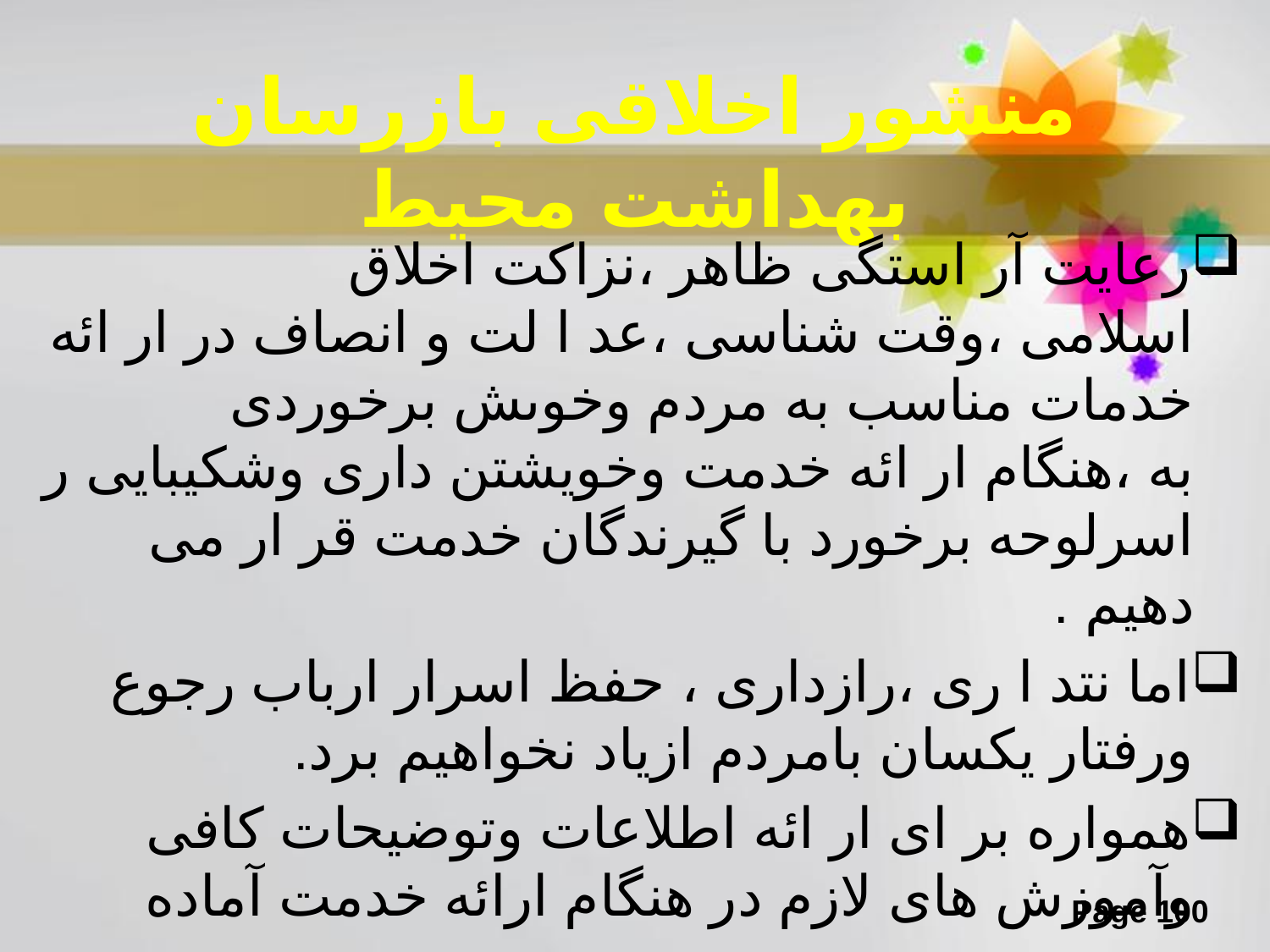

# منشور اخلاقی بازرسان بهداشت محیط
رعایت آر استگی ظاهر ،نزاکت اخلاق اسلامی ،وقت شناسی ،عد ا لت و انصاف در ار ائه خدمات مناسب به مردم وخوىش برخوردی به ،هنگام ار ائه خدمت وخویشتن داری وشکیبایی ر اسرلوحه برخورد با گیرندگان خدمت قر ار می دهیم .
اما نتد ا ری ،رازداری ، حفظ اسرار ارباب رجوع ورفتار یکسان بامردم ازیاد نخواهیم برد.
همواره بر ای ار ائه اطلاعات وتوضیحات کافی وآموزش های لازم در هنگام ارائه خدمت آماده هستیم .